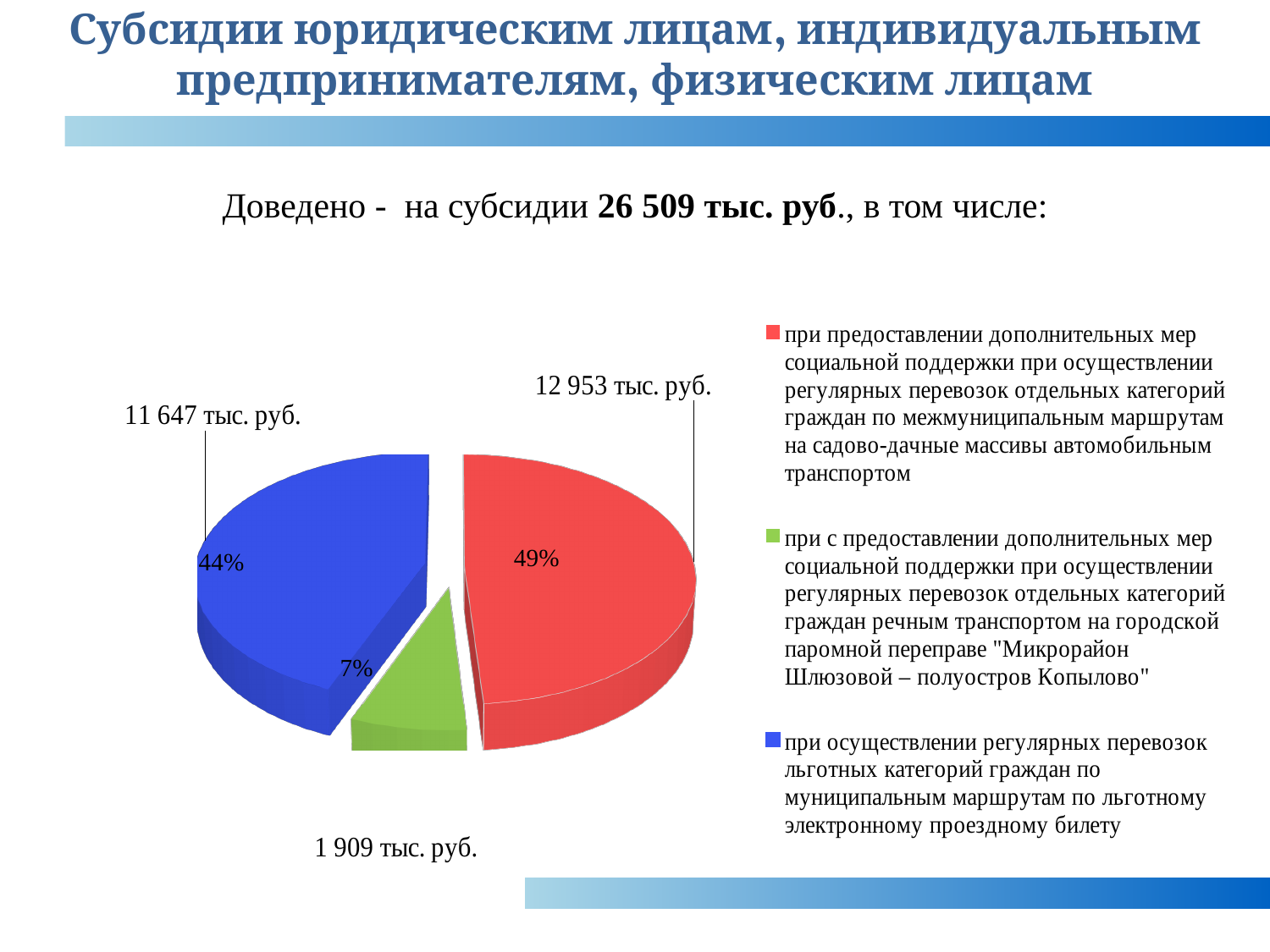

Субсидии юридическим лицам, индивидуальным предпринимателям, физическим лицам

[unsupported chart]

Доведено -  на субсидии 26 509 тыс. руб., в том числе:
49%
44%
7%